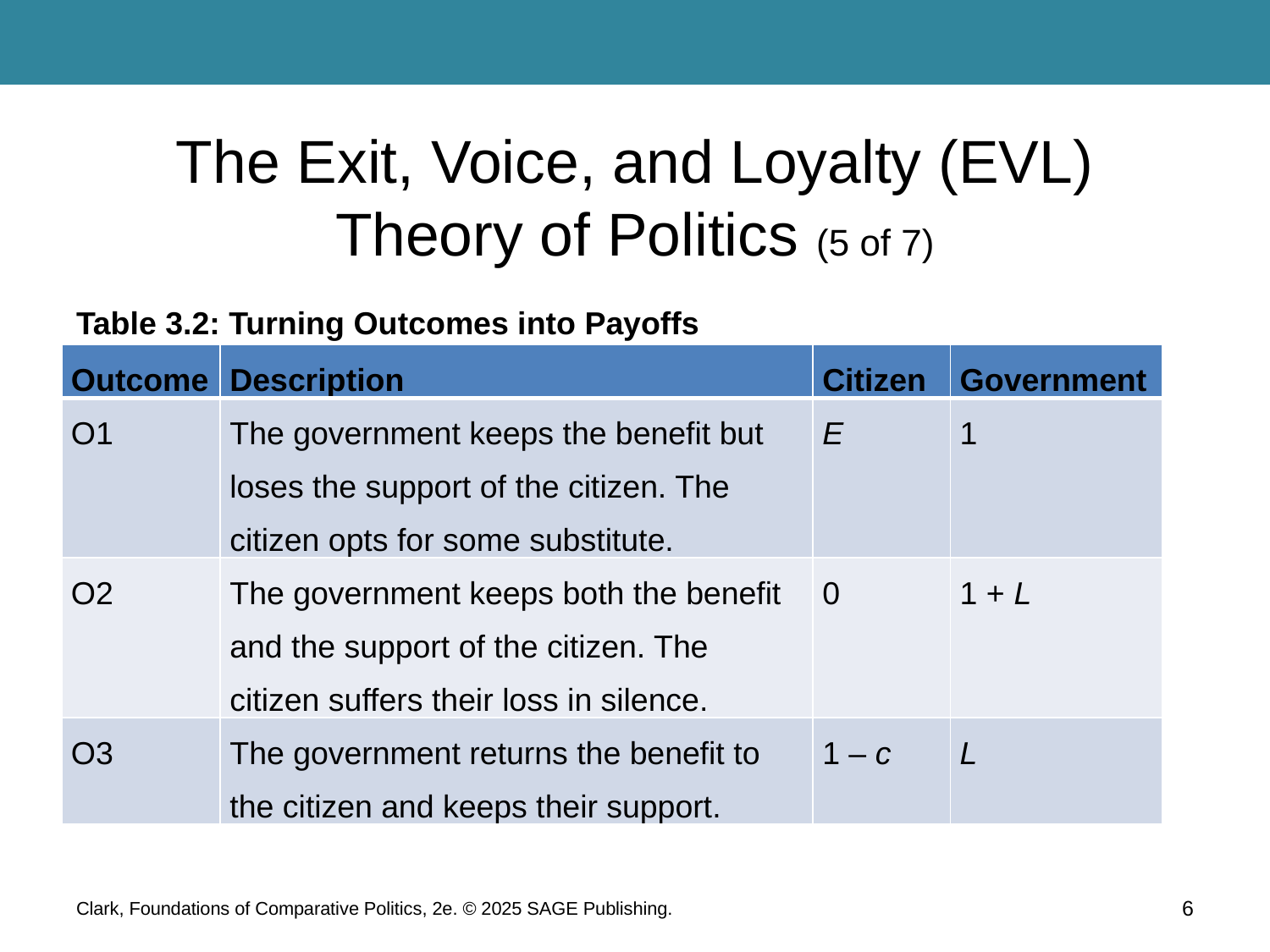

# The Exit, Voice, and Loyalty (EVL) Theory of Politics (5 of 7)
Table 3.2: Turning Outcomes into Payoffs

| Outcome | Description | Citizen | Government |
| --- | --- | --- | --- |
| O1 | The government keeps the benefit but loses the support of the citizen. The citizen opts for some substitute. | E | 1 |
| O2 | The government keeps both the benefit and the support of the citizen. The citizen suffers their loss in silence. | 0 | 1 + L |
| O3 | The government returns the benefit to the citizen and keeps their support. | 1 – c | L |
Clark, Foundations of Comparative Politics, 2e. © 2025 SAGE Publishing.
6